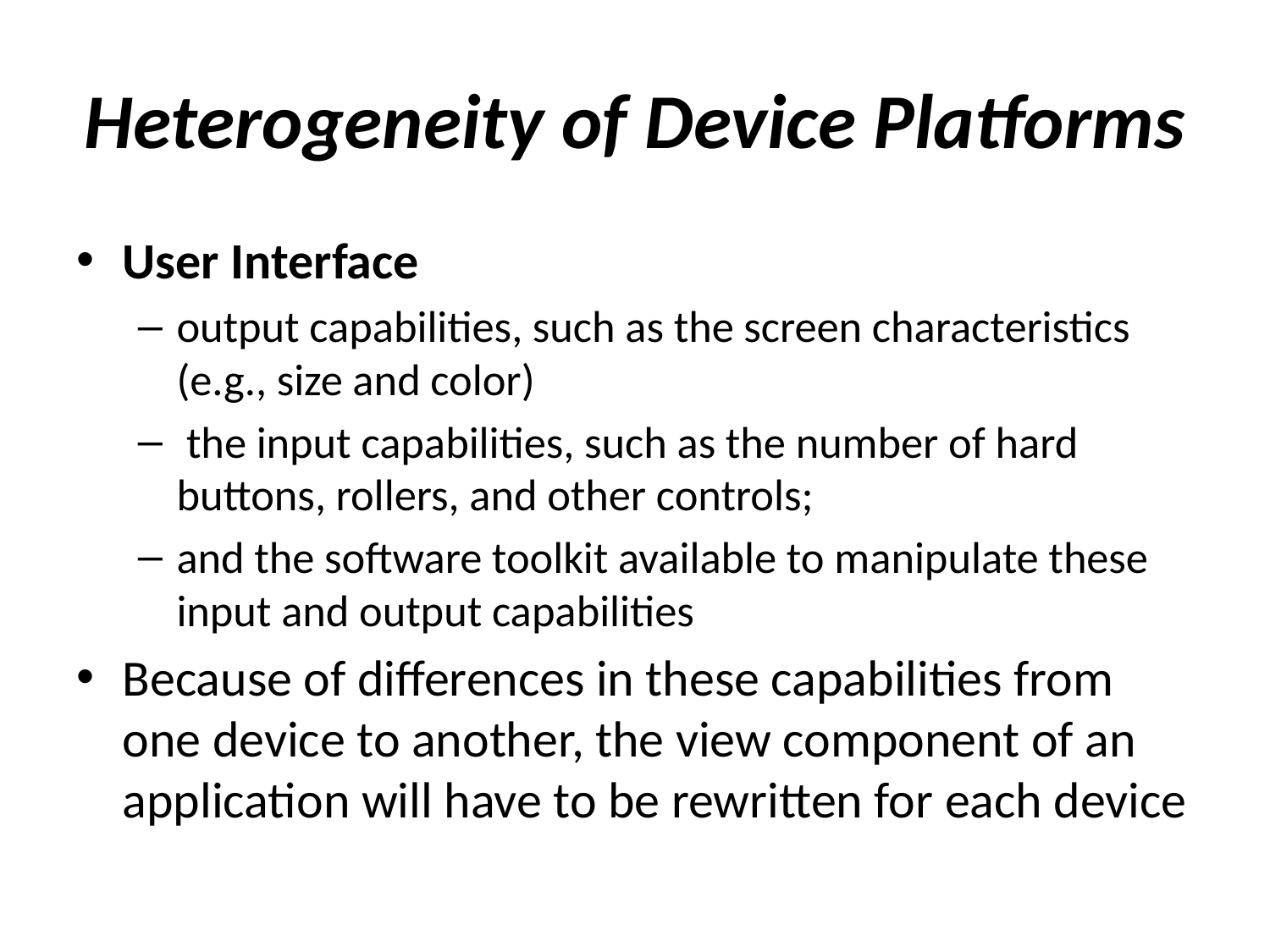

# Heterogeneity of Device Platforms
User Interface
output capabilities, such as the screen characteristics (e.g., size and color)
 the input capabilities, such as the number of hard buttons, rollers, and other controls;
and the software toolkit available to manipulate these input and output capabilities
Because of differences in these capabilities from one device to another, the view component of an application will have to be rewritten for each device